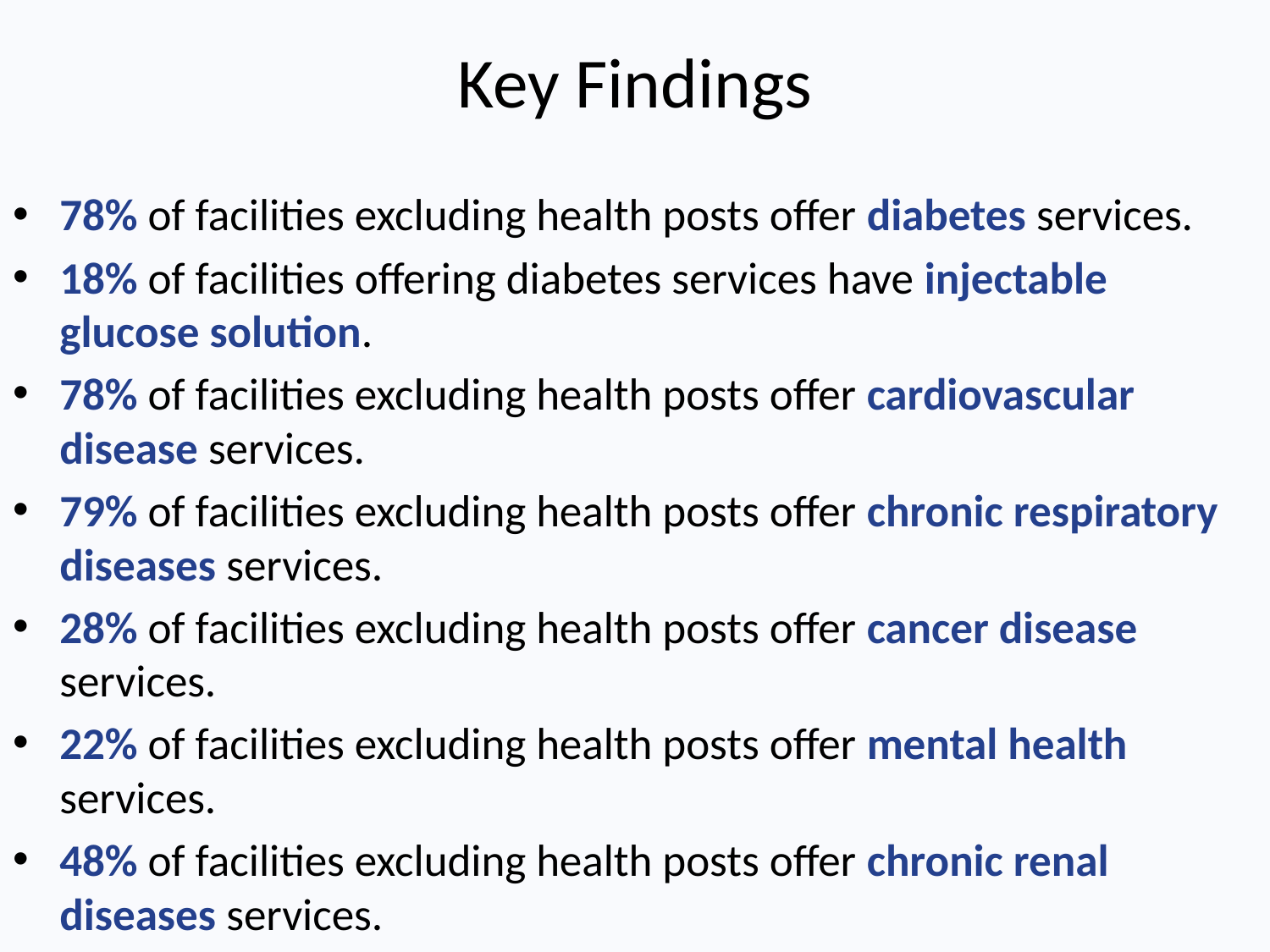

# Key Findings
78% of facilities excluding health posts offer diabetes services.
18% of facilities offering diabetes services have injectable glucose solution.
78% of facilities excluding health posts offer cardiovascular disease services.
79% of facilities excluding health posts offer chronic respiratory diseases services.
28% of facilities excluding health posts offer cancer disease services.
22% of facilities excluding health posts offer mental health services.
48% of facilities excluding health posts offer chronic renal diseases services.